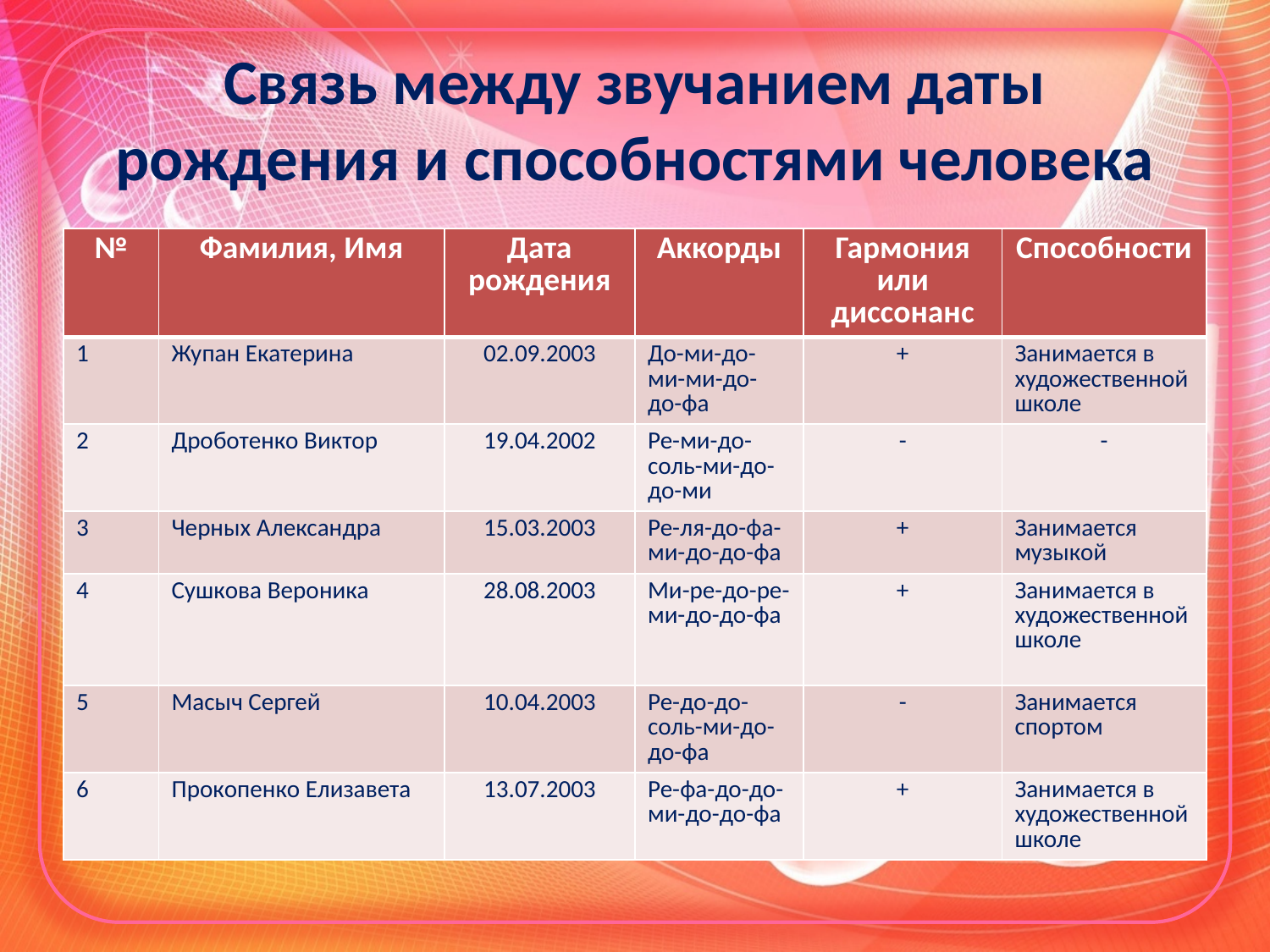

# Связь между звучанием даты рождения и способностями человека
| № | Фамилия, Имя | Дата рождения | Аккорды | Гармония или диссонанс | Способности |
| --- | --- | --- | --- | --- | --- |
| 1 | Жупан Екатерина | 02.09.2003 | До-ми-до-ми-ми-до-до-фа | + | Занимается в художественной школе |
| 2 | Дроботенко Виктор | 19.04.2002 | Ре-ми-до-соль-ми-до-до-ми | - | - |
| 3 | Черных Александра | 15.03.2003 | Ре-ля-до-фа-ми-до-до-фа | + | Занимается музыкой |
| 4 | Сушкова Вероника | 28.08.2003 | Ми-ре-до-ре-ми-до-до-фа | + | Занимается в художественной школе |
| 5 | Масыч Сергей | 10.04.2003 | Ре-до-до-соль-ми-до-до-фа | - | Занимается спортом |
| 6 | Прокопенко Елизавета | 13.07.2003 | Ре-фа-до-до-ми-до-до-фа | + | Занимается в художественной школе |